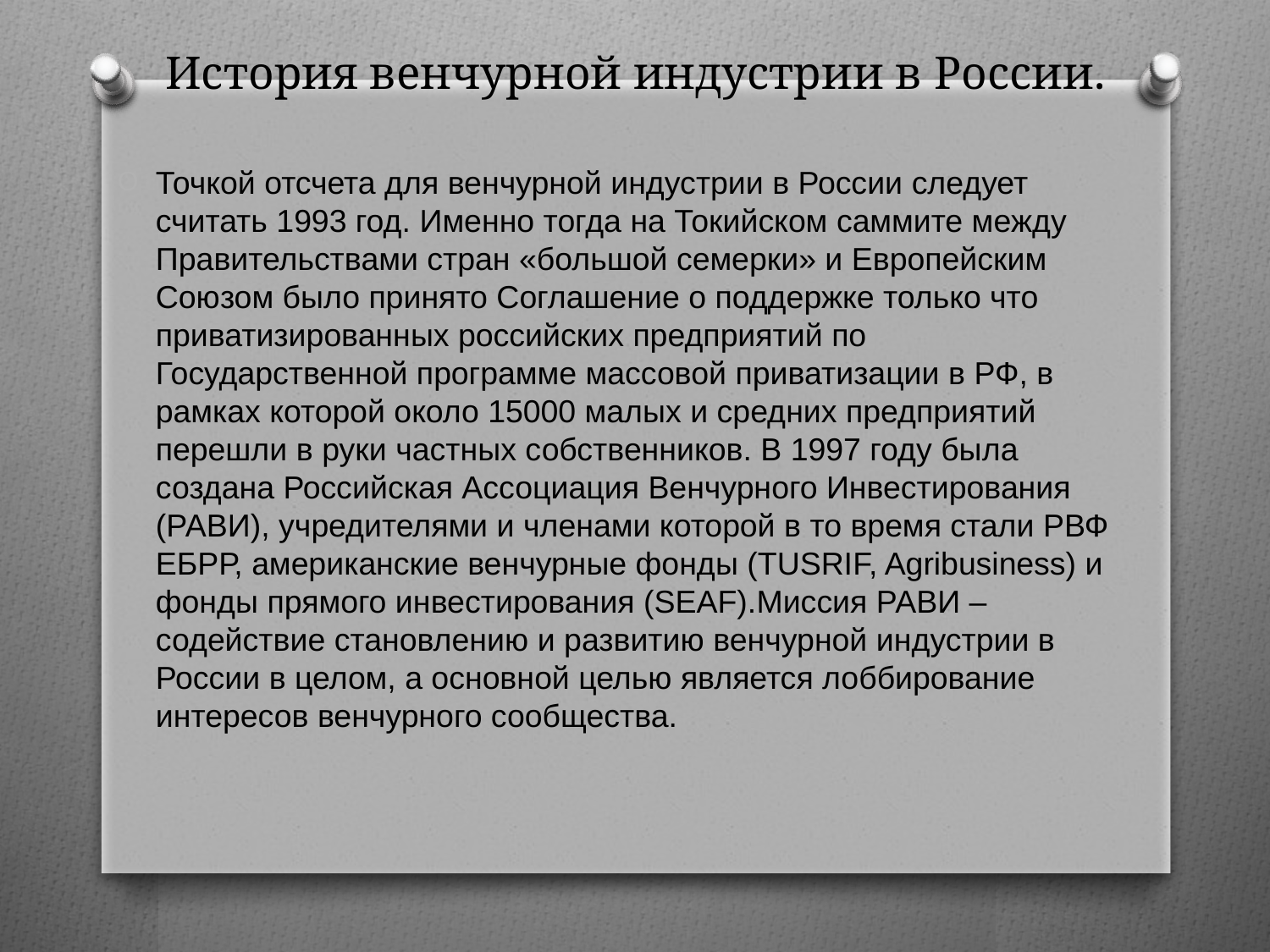

# История венчурной индустрии в России.
Точкой отсчета для венчурной индустрии в России следует считать 1993 год. Именно тогда на Токийском саммите между Правительствами стран «большой семерки» и Европейским Союзом было принято Соглашение о поддержке только что приватизированных российских предприятий по Государственной программе массовой приватизации в РФ, в рамках которой около 15000 малых и средних предприятий перешли в руки частных собственников. В 1997 году была создана Российская Ассоциация Венчурного Инвестирования (РАВИ), учредителями и членами которой в то время стали РВФ ЕБРР, американские венчурные фонды (TUSRIF, Agribusiness) и фонды прямого инвестирования (SEAF).Миссия РАВИ – содействие становлению и развитию венчурной индустрии в России в целом, а основной целью является лоббирование интересов венчурного сообщества.